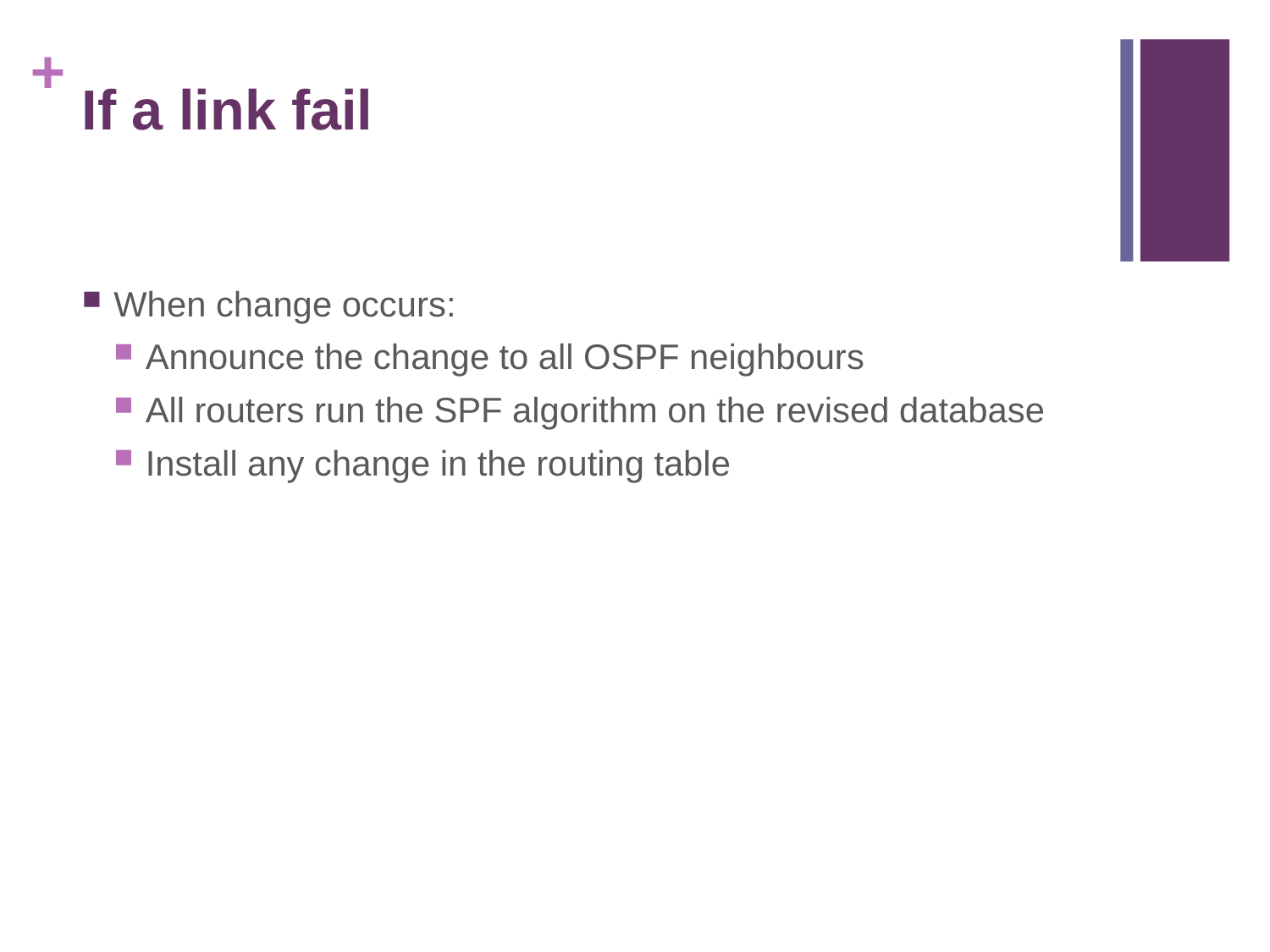

# If a link fail
When change occurs:
Announce the change to all OSPF neighbours
All routers run the SPF algorithm on the revised database
Install any change in the routing table